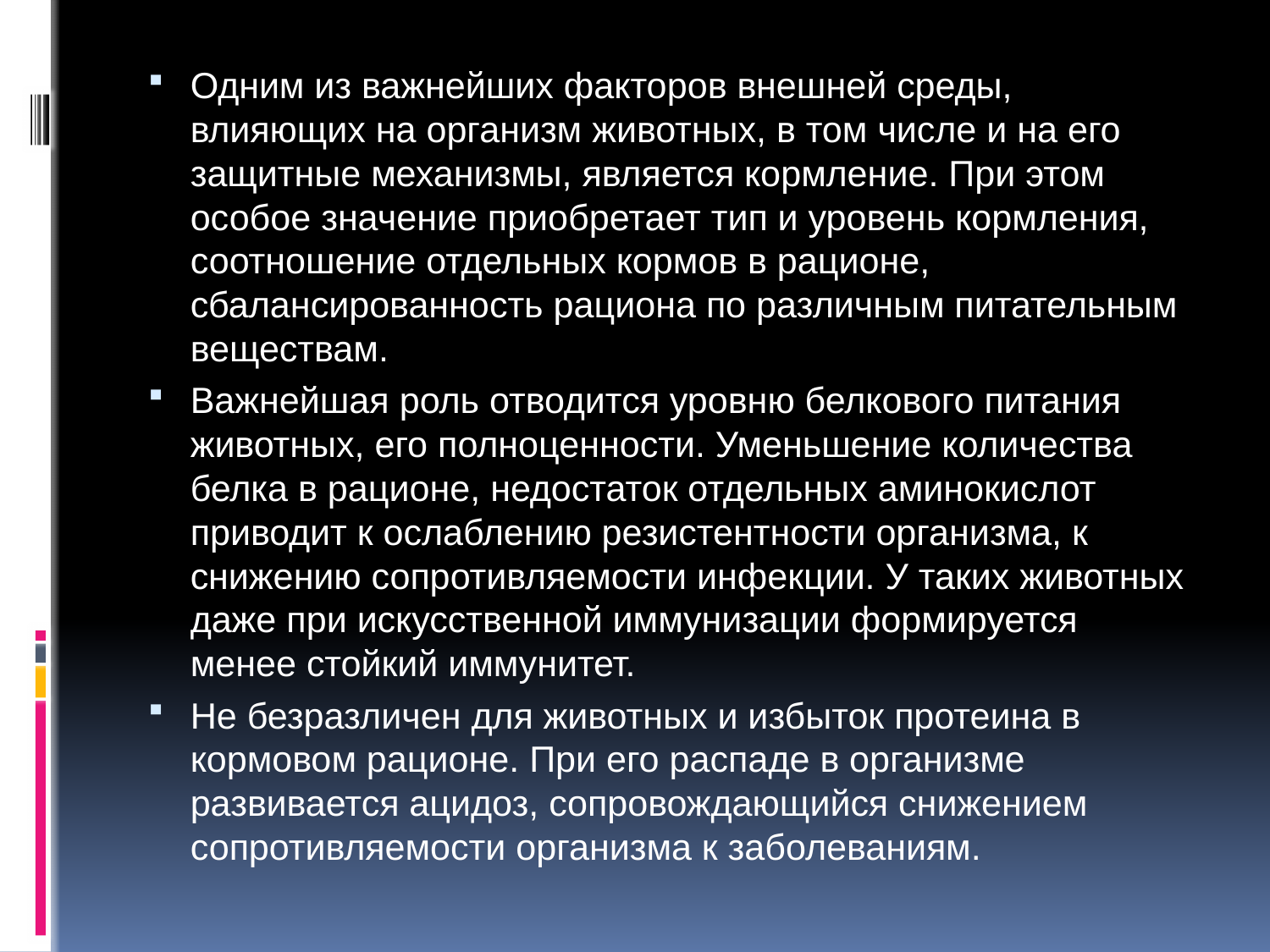

Одним из важнейших факторов внешней среды, влияющих на организм животных, в том числе и на его защитные механизмы, является кормление. При этом особое значение приобретает тип и уровень кормления, соотношение отдельных кормов в рационе, сбалансированность рациона по различным питательным веществам.
Важнейшая роль отводится уровню белкового питания животных, его полноценности. Уменьшение количества белка в рационе, недостаток отдельных аминокислот приводит к ослаблению резистентности организма, к снижению сопротивляемости инфекции. У таких животных даже при искусственной иммунизации формируется менее стойкий иммунитет.
Не безразличен для животных и избыток протеина в кормовом рационе. При его распаде в организме развивается ацидоз, сопровождающийся снижением сопротивляемости организма к заболеваниям.